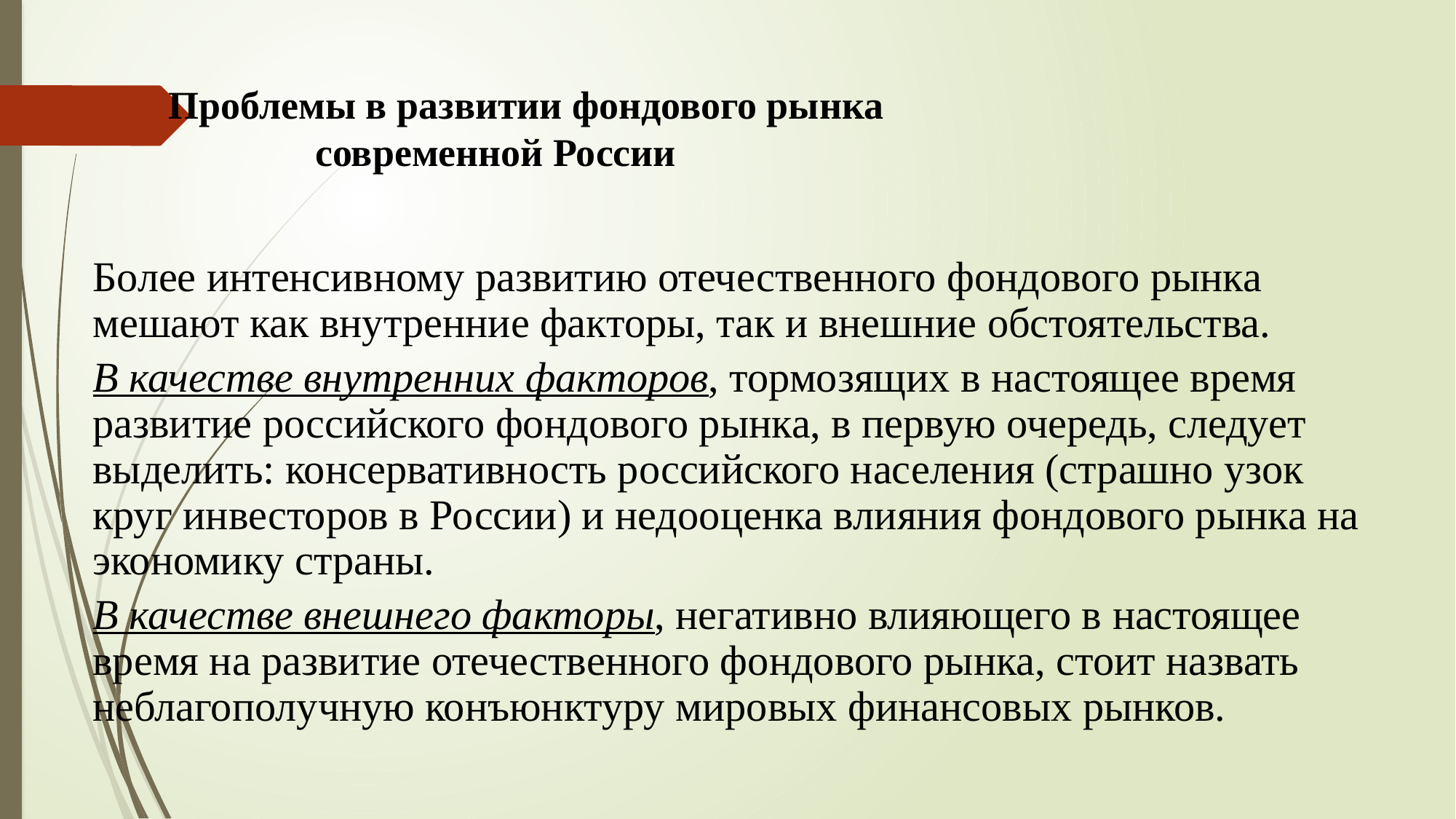

# Проблемы в развитии фондового рынка современной России

Более интенсивному развитию отечественного фондового рынка мешают как внутренние факторы, так и внешние обстоятельства.
В качестве внутренних факторов, тормозящих в настоящее время развитие российского фондового рынка, в первую очередь, следует выделить: консервативность российского населения (страшно узок круг инвесторов в России) и недооценка влияния фондового рынка на экономику страны.
В качестве внешнего факторы, негативно влияющего в настоящее время на развитие отечественного фондового рынка, стоит назвать неблагополучную конъюнктуру мировых финансовых рынков.